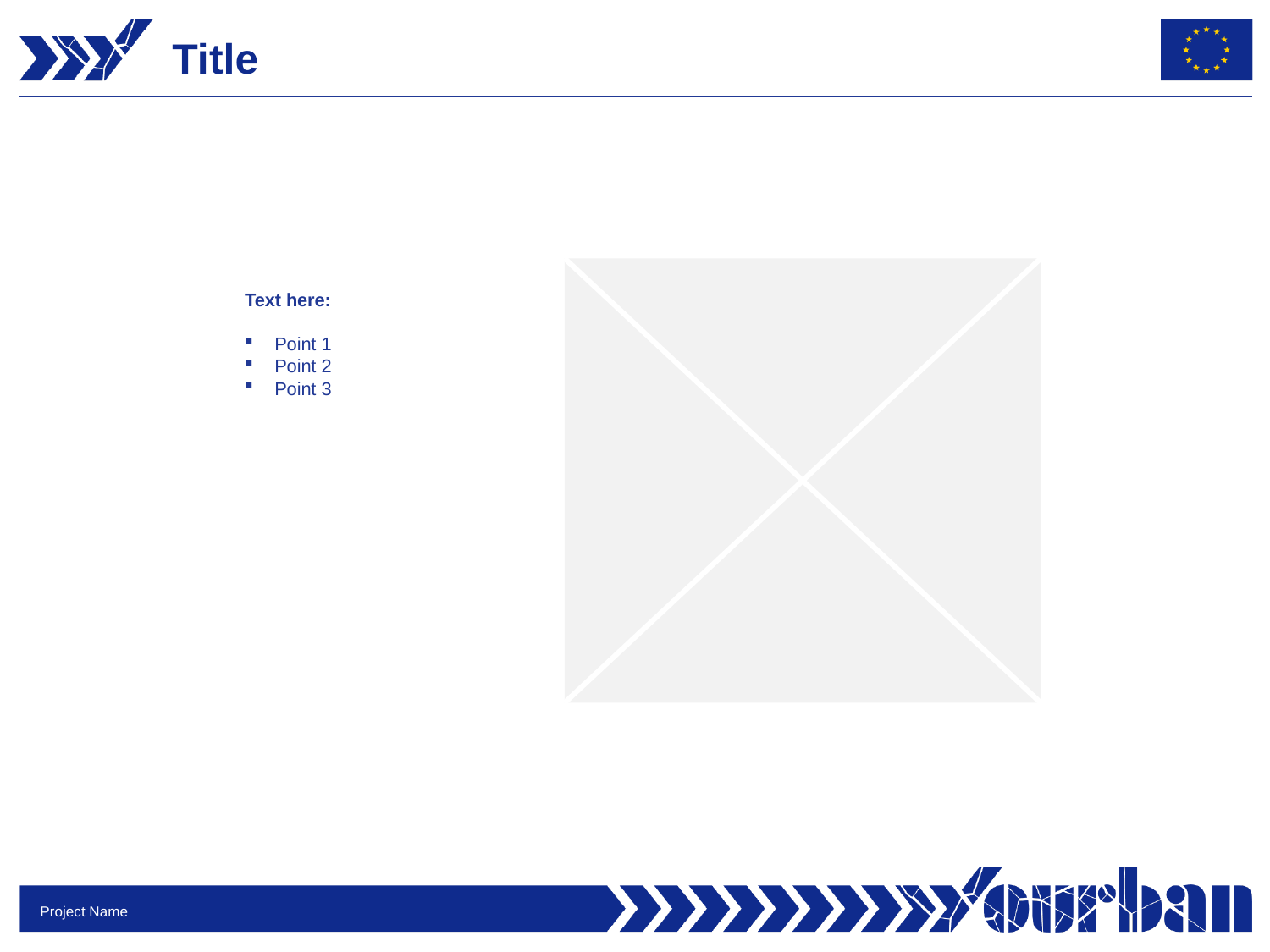

Title

Text here:

Point 1
Point 2
Point 3

Project Name